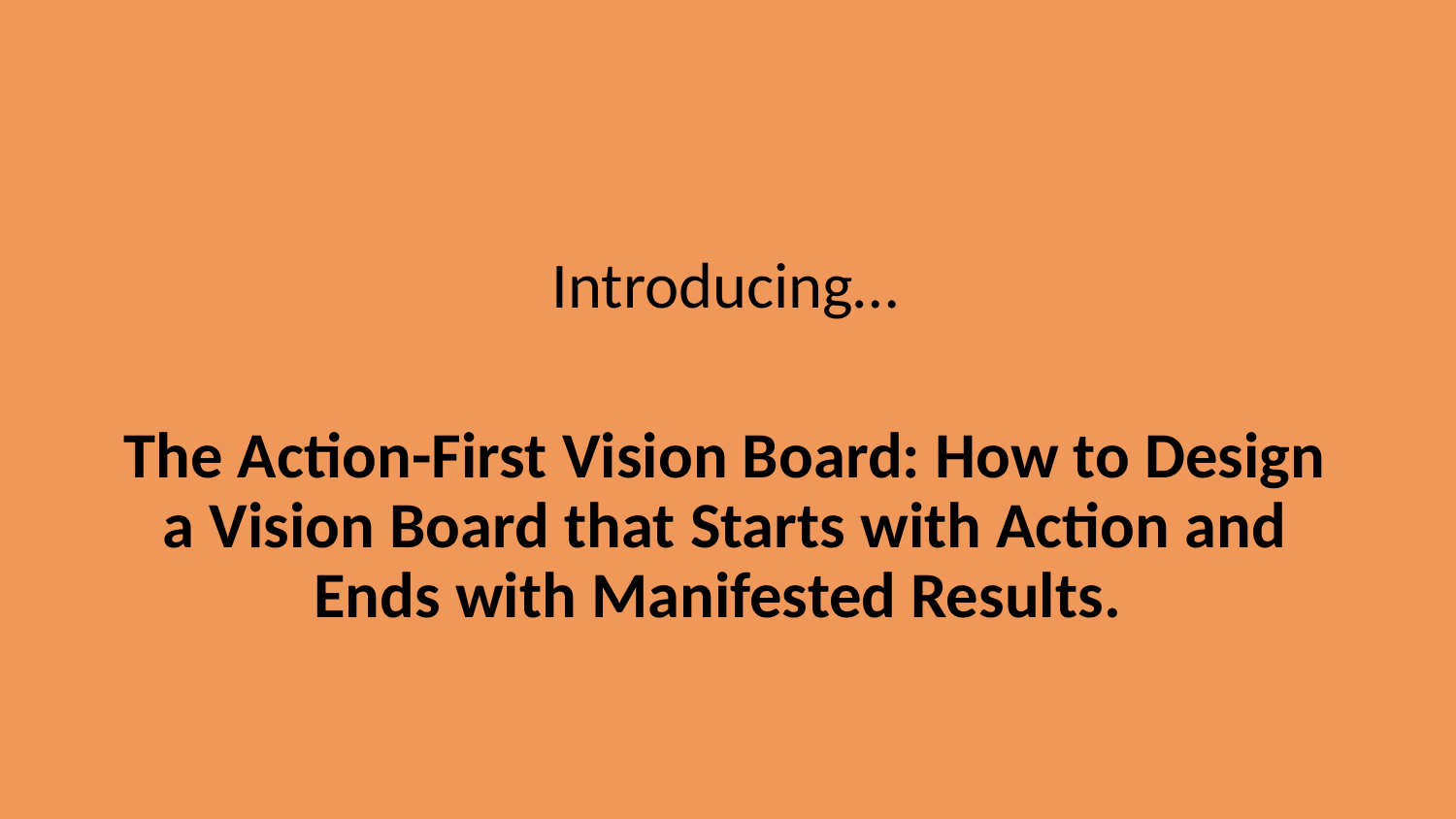

Introducing…

The Action-First Vision Board: How to Design a Vision Board that Starts with Action and Ends with Manifested Results.